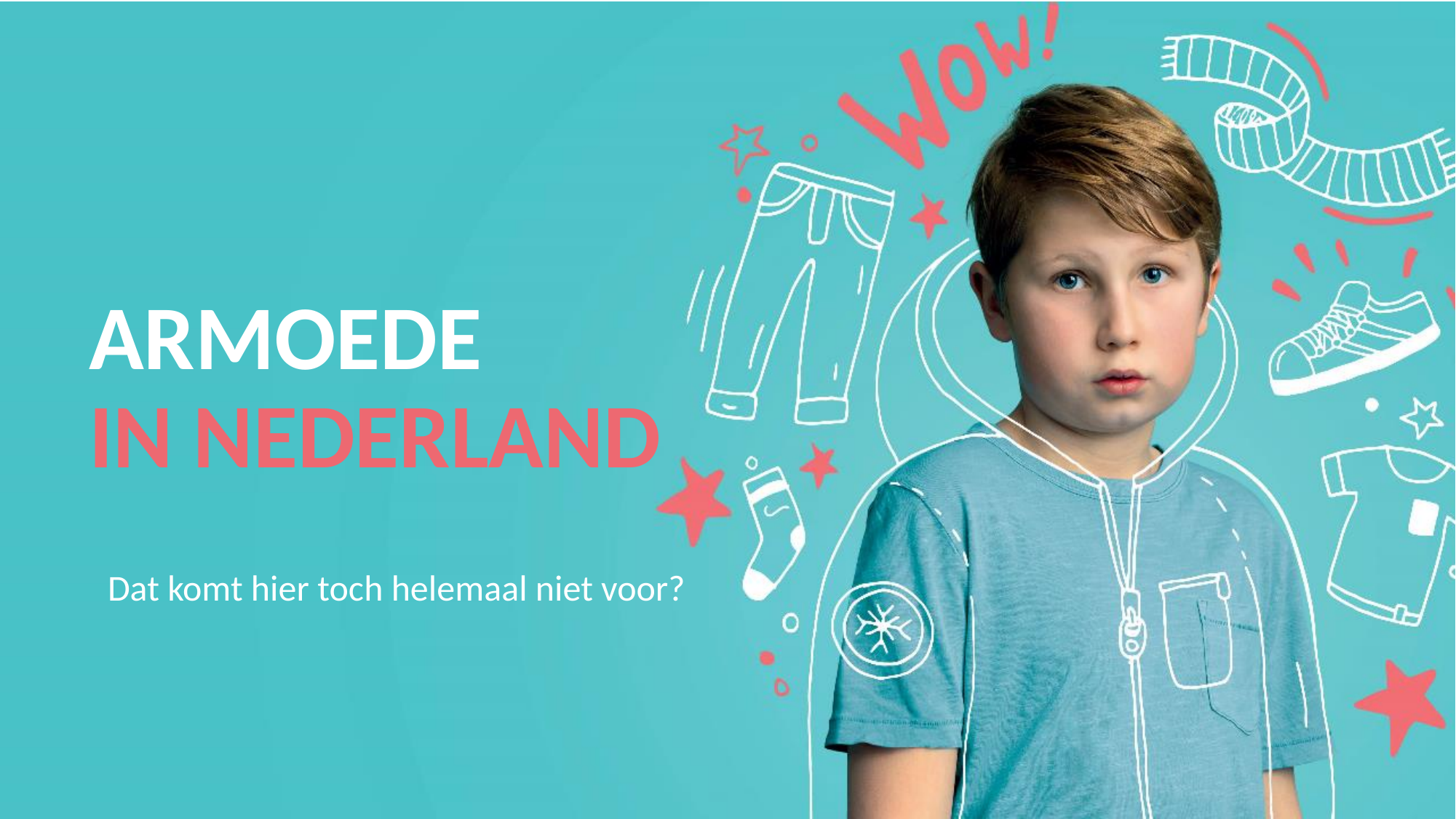

Dat komt hier toch helemaal niet voor?